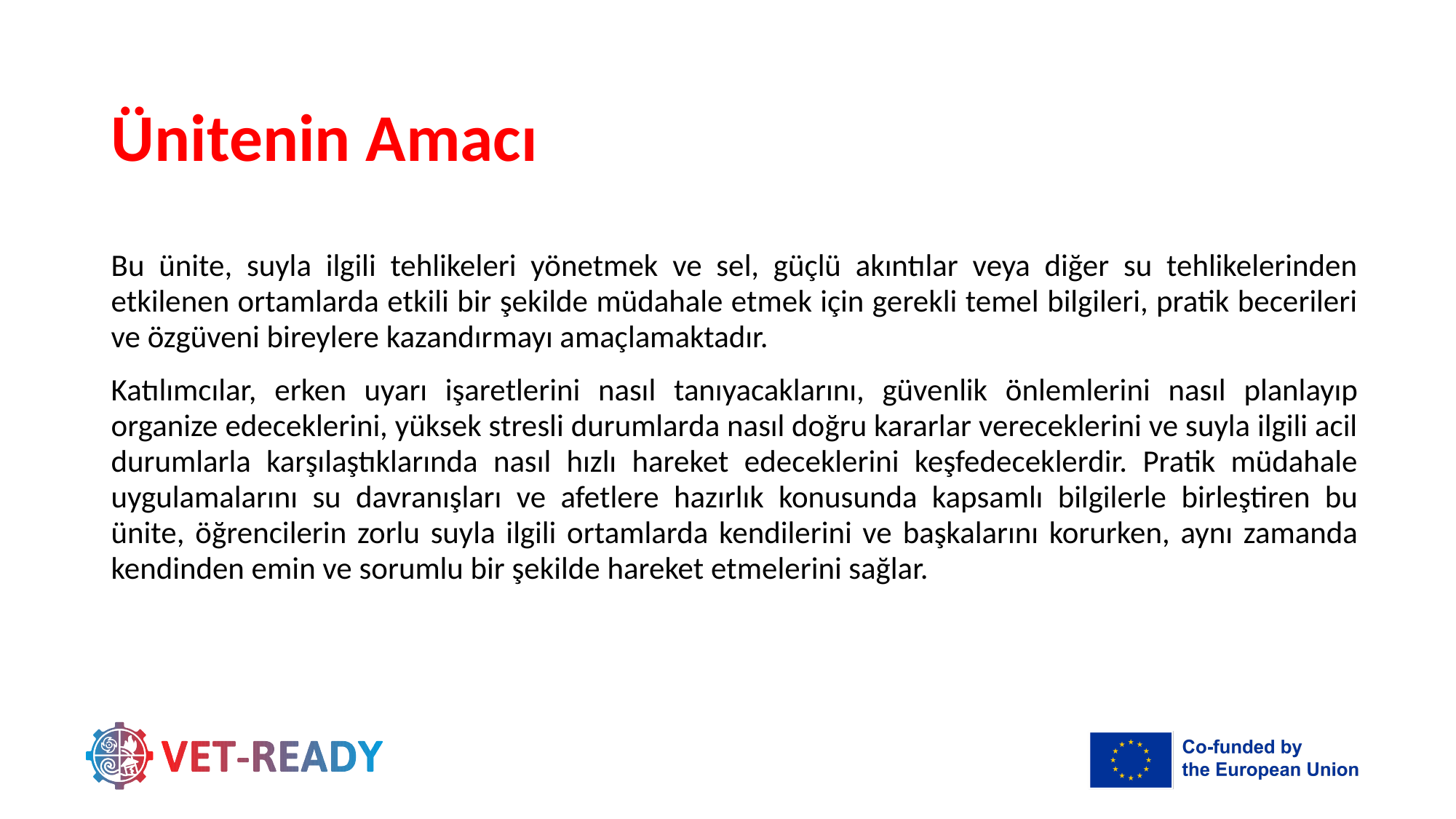

# Ünitenin Amacı
Bu ünite, suyla ilgili tehlikeleri yönetmek ve sel, güçlü akıntılar veya diğer su tehlikelerinden etkilenen ortamlarda etkili bir şekilde müdahale etmek için gerekli temel bilgileri, pratik becerileri ve özgüveni bireylere kazandırmayı amaçlamaktadır.
Katılımcılar, erken uyarı işaretlerini nasıl tanıyacaklarını, güvenlik önlemlerini nasıl planlayıp organize edeceklerini, yüksek stresli durumlarda nasıl doğru kararlar vereceklerini ve suyla ilgili acil durumlarla karşılaştıklarında nasıl hızlı hareket edeceklerini keşfedeceklerdir. Pratik müdahale uygulamalarını su davranışları ve afetlere hazırlık konusunda kapsamlı bilgilerle birleştiren bu ünite, öğrencilerin zorlu suyla ilgili ortamlarda kendilerini ve başkalarını korurken, aynı zamanda kendinden emin ve sorumlu bir şekilde hareket etmelerini sağlar.